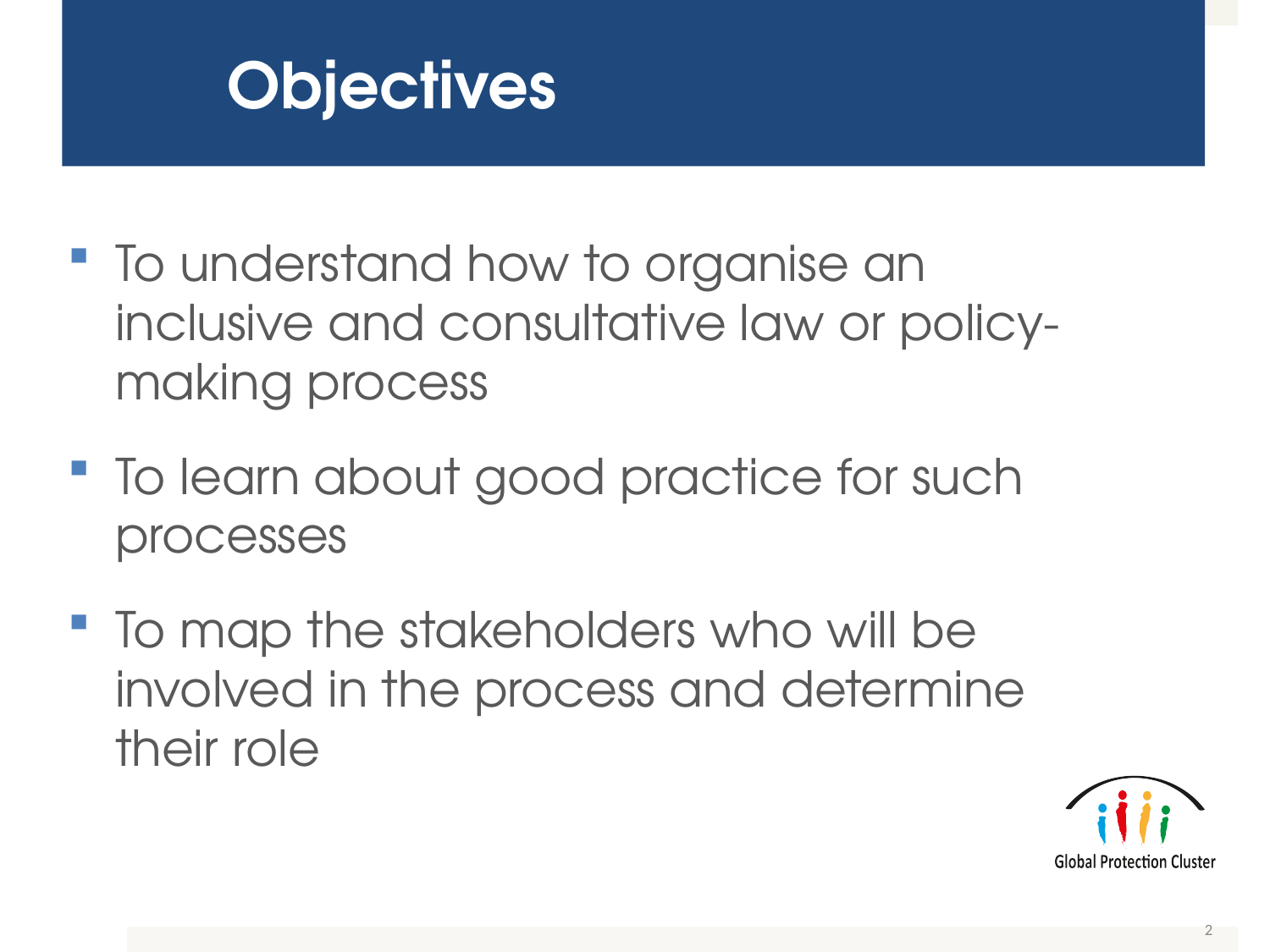

# Objectives
To understand how to organise an inclusive and consultative law or policy-making process
To learn about good practice for such processes
To map the stakeholders who will be involved in the process and determine their role